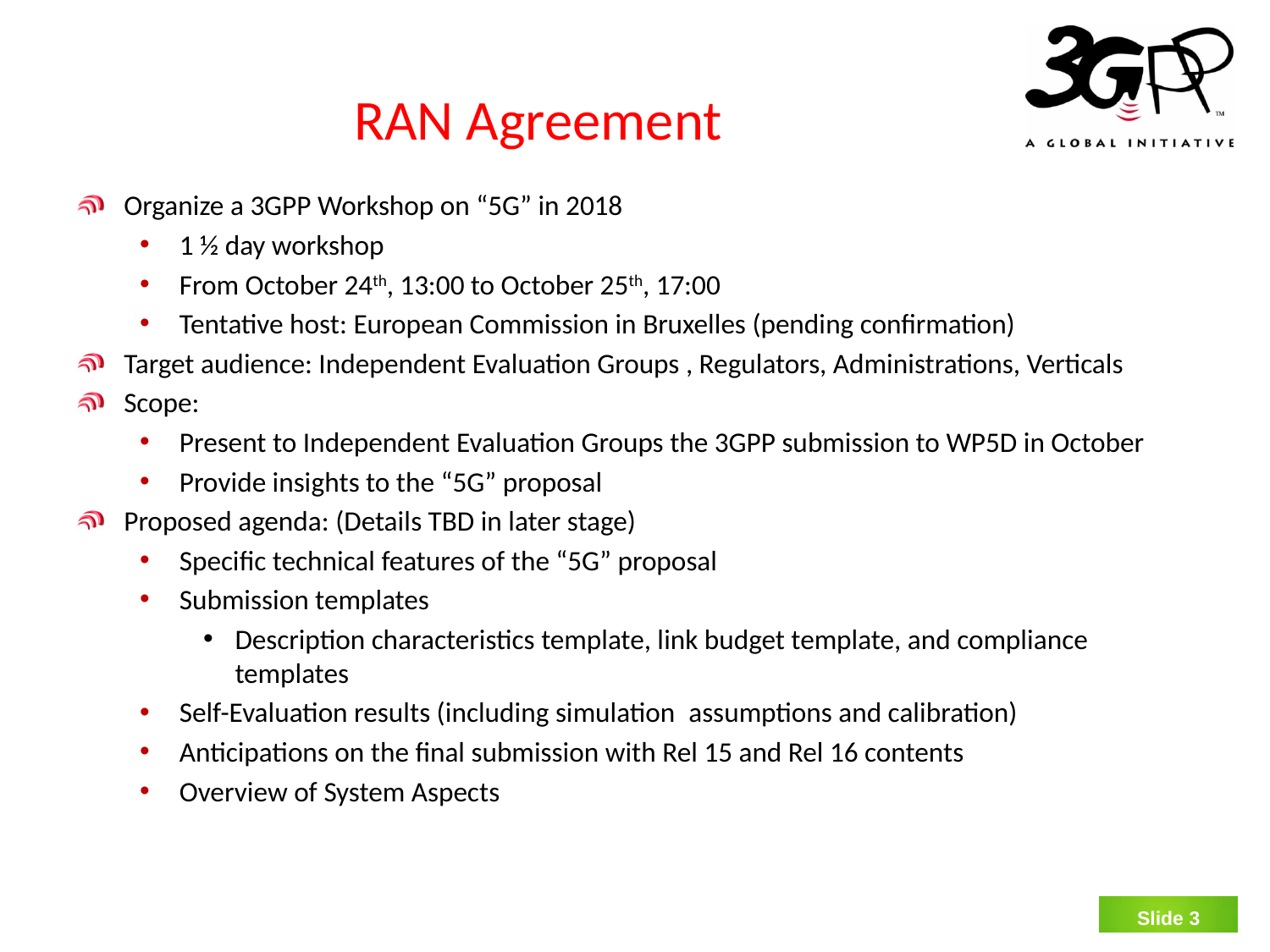

# RAN Agreement
Organize a 3GPP Workshop on “5G” in 2018
1 ½ day workshop
From October 24th, 13:00 to October 25th, 17:00
Tentative host: European Commission in Bruxelles (pending confirmation)
Target audience: Independent Evaluation Groups , Regulators, Administrations, Verticals
Scope:
Present to Independent Evaluation Groups the 3GPP submission to WP5D in October
Provide insights to the “5G” proposal
Proposed agenda: (Details TBD in later stage)
Specific technical features of the “5G” proposal
Submission templates
Description characteristics template, link budget template, and compliance templates
Self-Evaluation results (including simulation  assumptions and calibration)
Anticipations on the final submission with Rel 15 and Rel 16 contents
Overview of System Aspects
Slide 3